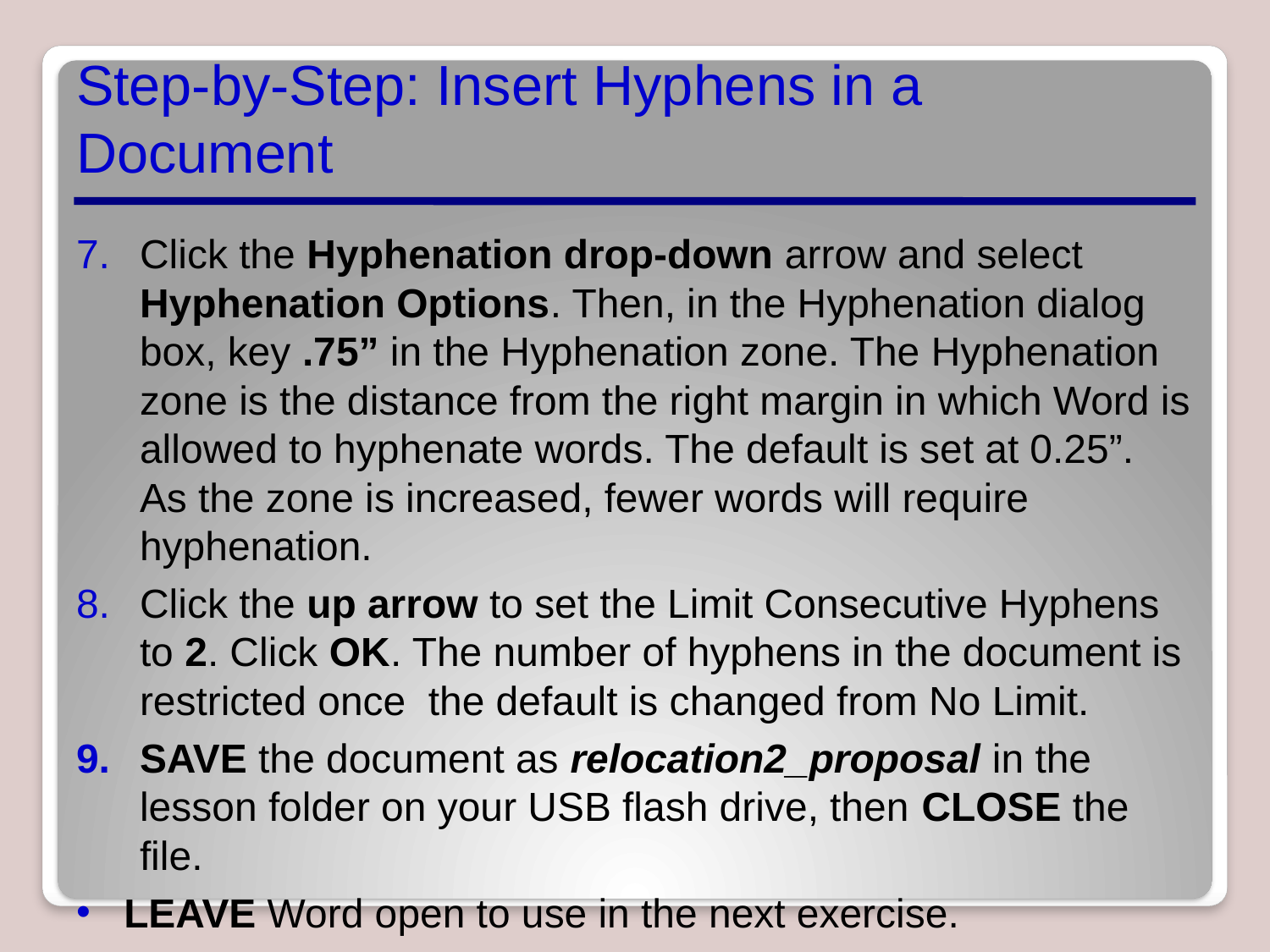

# Step-by-Step: Insert Hyphens in a Document
Click the Hyphenation drop-down arrow and select Hyphenation Options. Then, in the Hyphenation dialog box, key .75” in the Hyphenation zone. The Hyphenation zone is the distance from the right margin in which Word is allowed to hyphenate words. The default is set at 0.25”.
As the zone is increased, fewer words will require hyphenation.
Click the up arrow to set the Limit Consecutive Hyphens
to 2. Click OK. The number of hyphens in the document is restricted once  the default is changed from No Limit.
SAVE the document as relocation2_proposal in the lesson folder on your USB flash drive, then CLOSE the file.
LEAVE Word open to use in the next exercise.